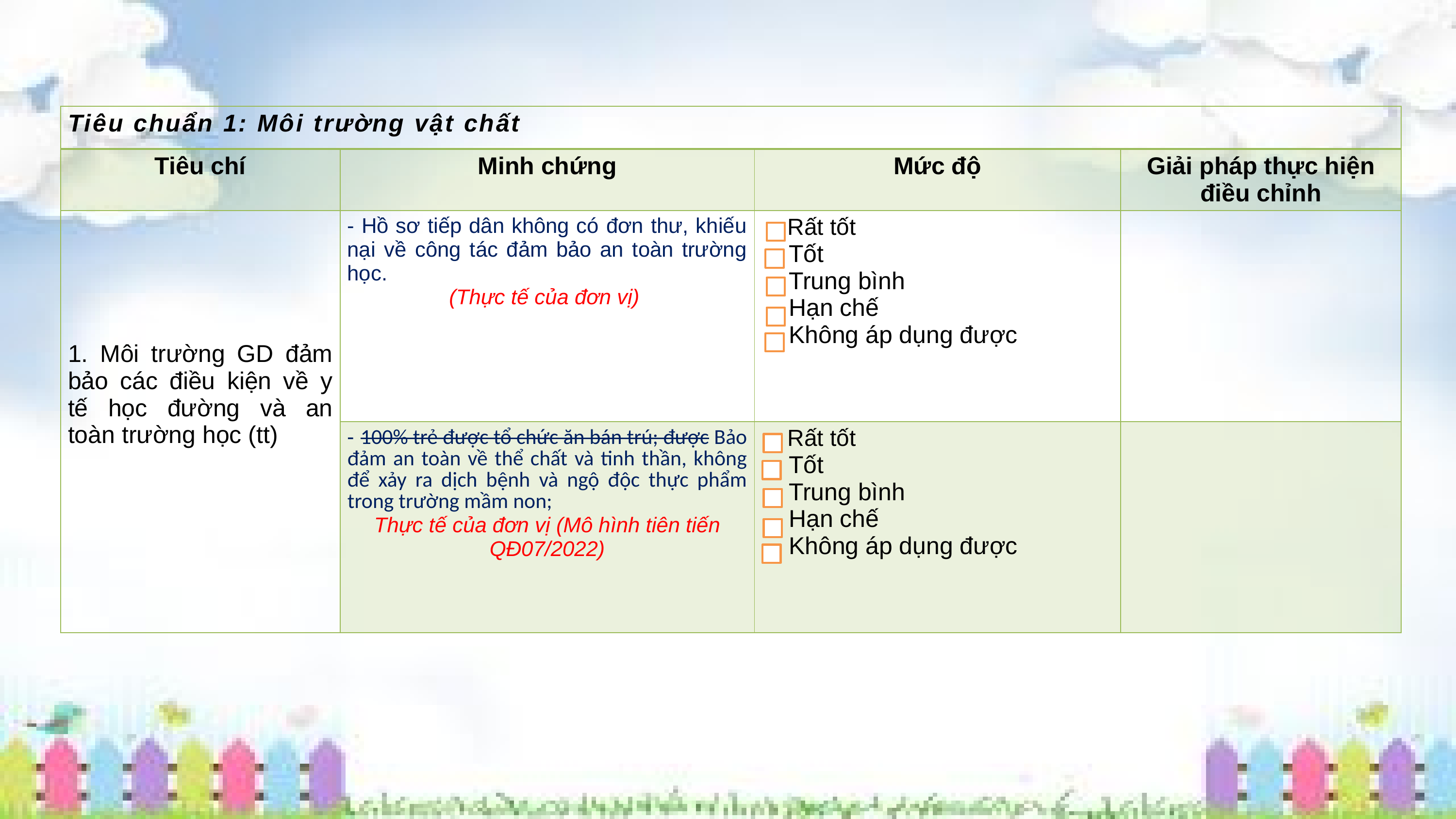

| Tiêu chuẩn 1: Môi trường vật chất |  |  |  |
| --- | --- | --- | --- |
| Tiêu chí | Minh chứng | Mức độ | Giải pháp thực hiện điều chỉnh |
| 1. Môi trường GD đảm bảo các điều kiện về y tế học đường và an toàn trường học (tt) | - Hồ sơ tiếp dân không có đơn thư, khiếu nại về công tác đảm bảo an toàn trường học. (Thực tế của đơn vị) | Rất tốt Tốt Trung bình Hạn chế Không áp dụng được |  |
|  | - 100% trẻ được tổ chức ăn bán trú; được Bảo đảm an toàn về thể chất và tinh thần, không để xảy ra dịch bệnh và ngộ độc thực phẩm trong trường mầm non; Thực tế của đơn vị (Mô hình tiên tiến QĐ07/2022) | Rất tốt Tốt Trung bình Hạn chế Không áp dụng được |  |